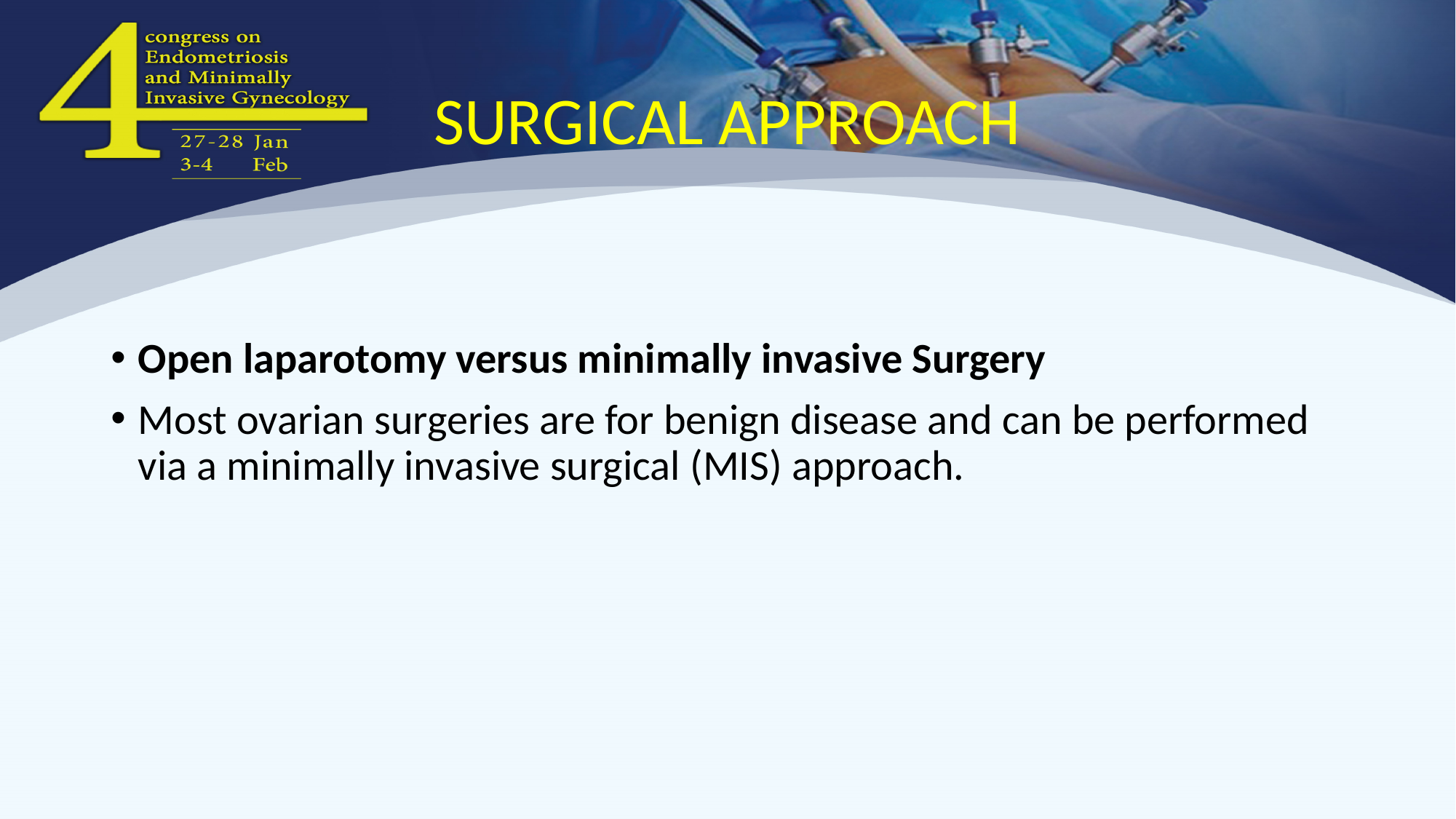

# SURGICAL APPROACH
Open laparotomy versus minimally invasive Surgery
Most ovarian surgeries are for benign disease and can be performed via a minimally invasive surgical (MIS) approach.